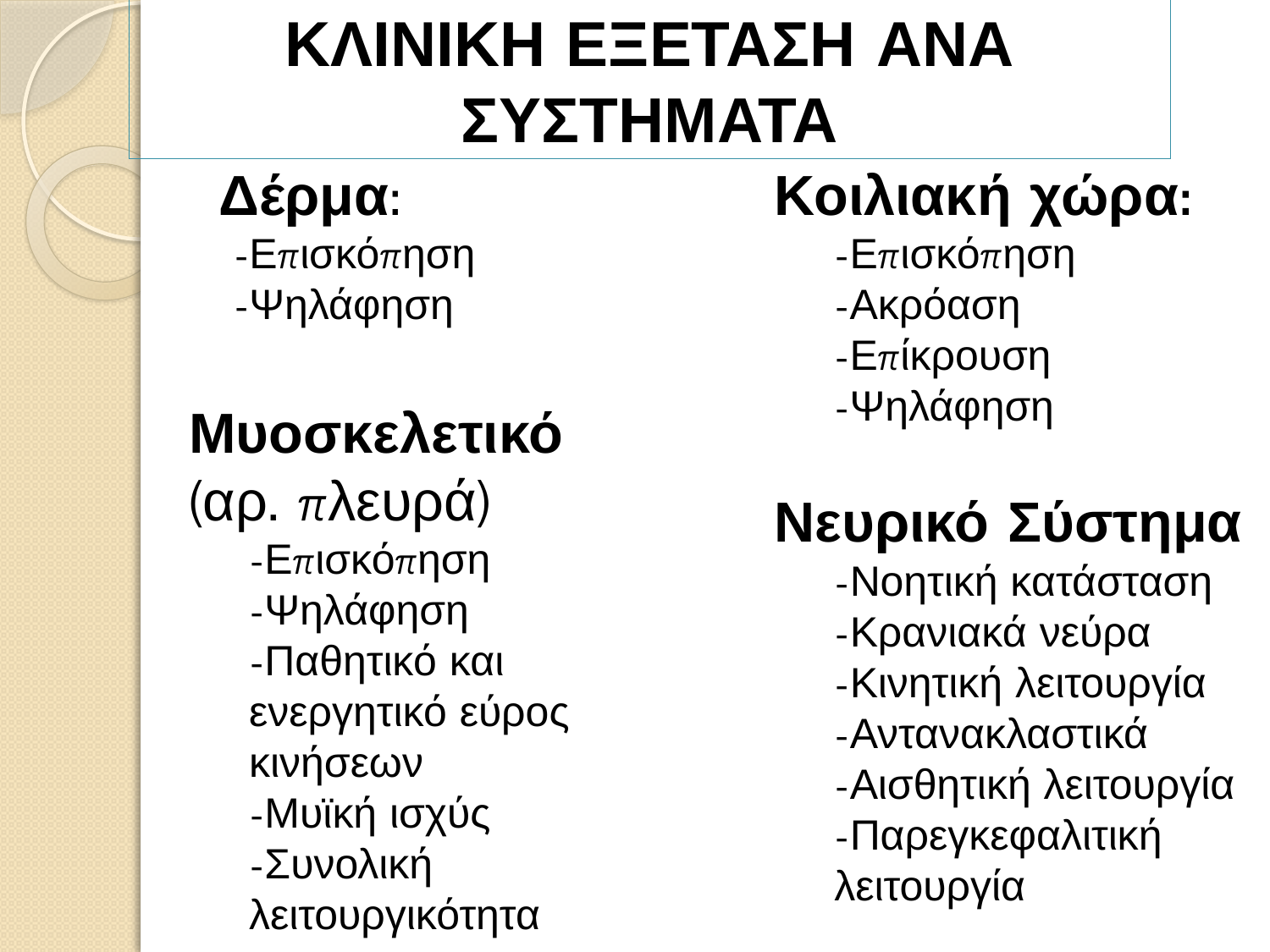

ΚΛΙΝΙΚΗ ΕΞΕΤΑΣΗ ΑΝΑ ΣΥΣΤΗΜΑΤΑ
Δέρμα:
-Επισκόπηση
-Ψηλάφηση

Κοιλιακή χώρα:
-Επισκόπηση
-Ακρόαση
-Επίκρουση
-Ψηλάφηση
Μυοσκελετικό (αρ. πλευρά)
-Επισκόπηση
-Ψηλάφηση
-Παθητικό και ενεργητικό εύρος κινήσεων
-Μυϊκή ισχύς
-Συνολική λειτουργικότητα
Νευρικό Σύστημα
-Νοητική κατάσταση
-Κρανιακά νεύρα
-Κινητική λειτουργία
-Αντανακλαστικά
-Αισθητική λειτουργία
-Παρεγκεφαλιτική λειτουργία